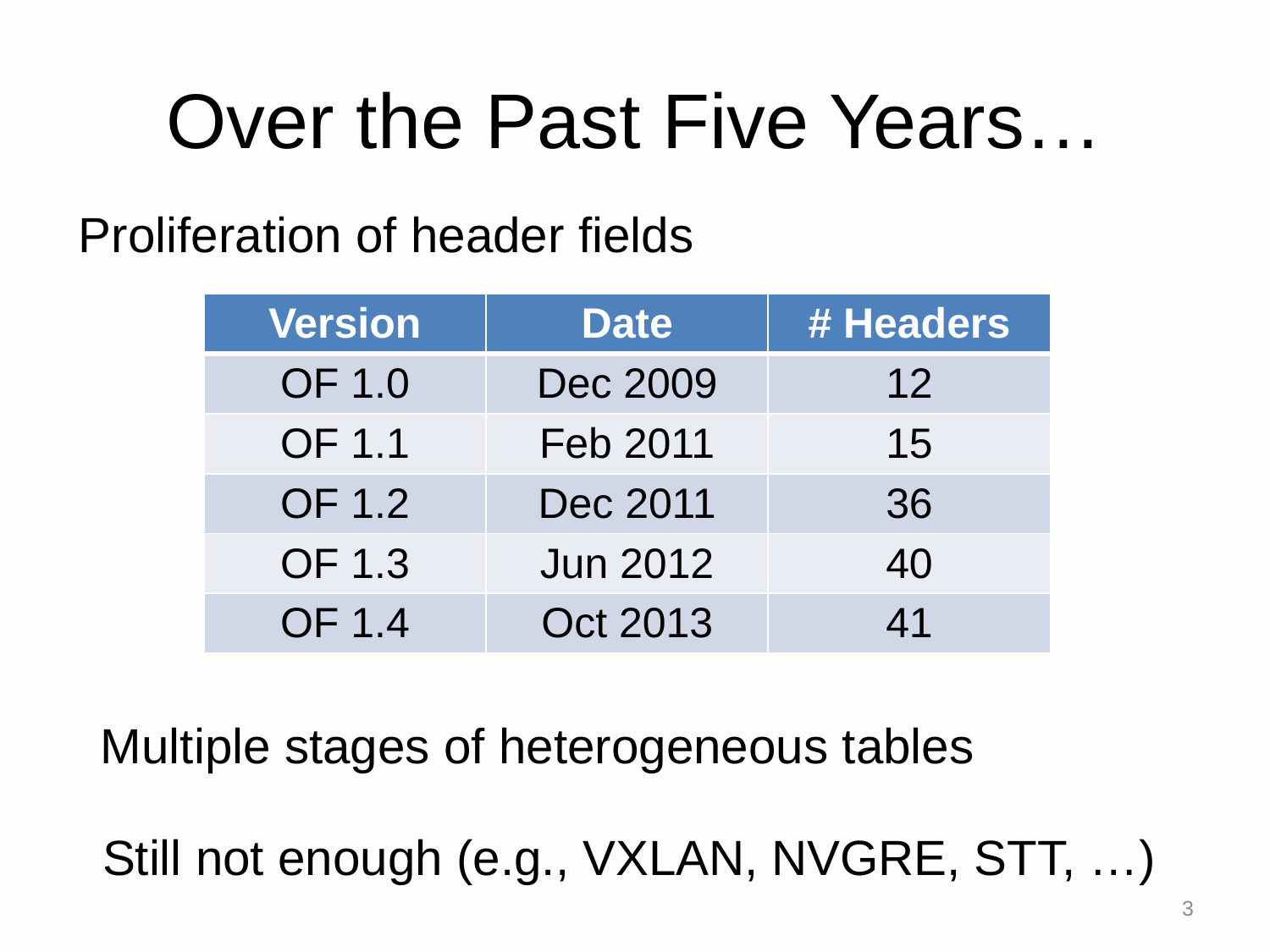

# Over the Past Five Years…
Proliferation of header fields
| Version | Date | # Headers |
| --- | --- | --- |
| OF 1.0 | Dec 2009 | 12 |
| OF 1.1 | Feb 2011 | 15 |
| OF 1.2 | Dec 2011 | 36 |
| OF 1.3 | Jun 2012 | 40 |
| OF 1.4 | Oct 2013 | 41 |
Multiple stages of heterogeneous tables
Still not enough (e.g., VXLAN, NVGRE, STT, …)
3